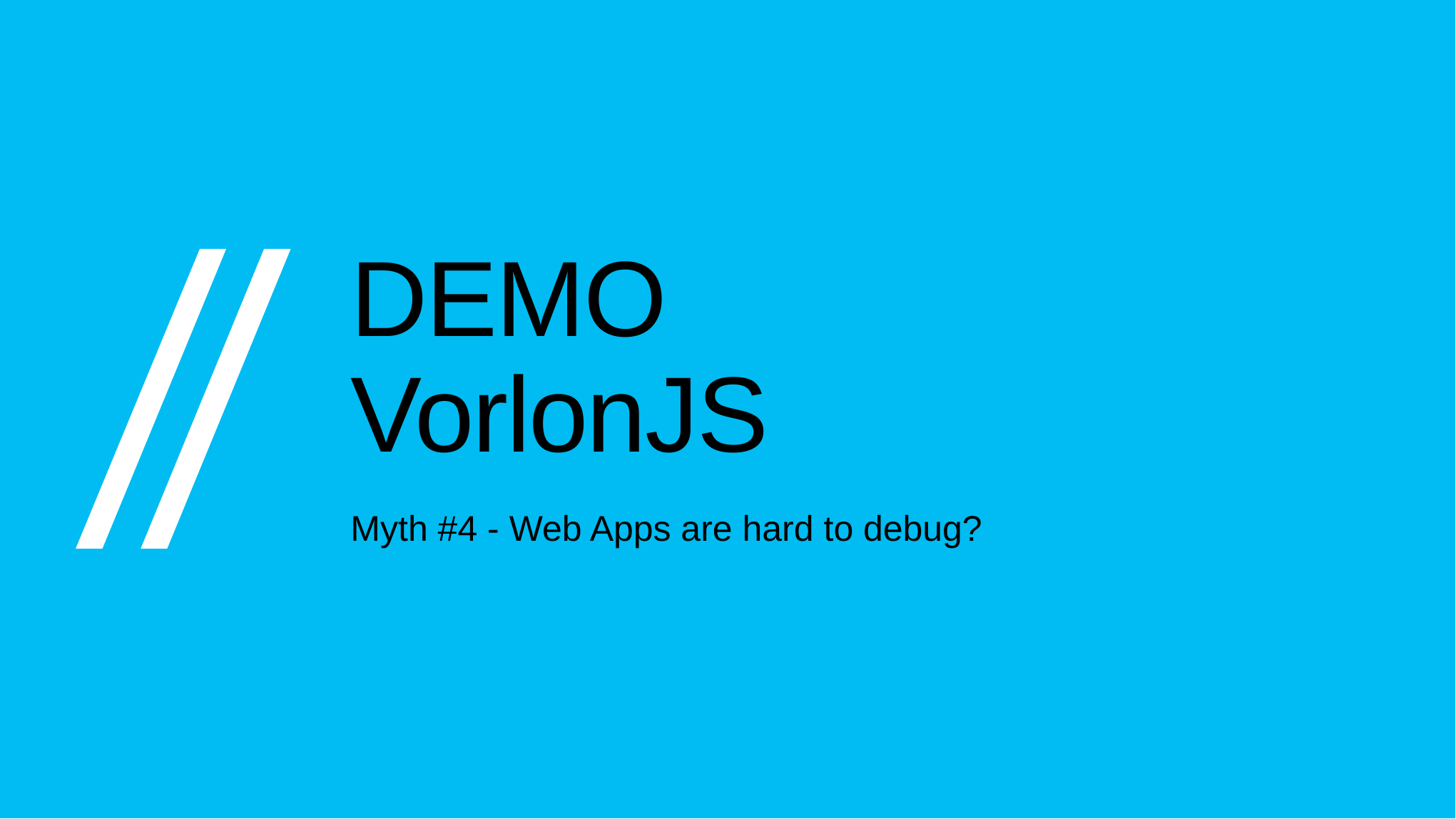

# DEMO VorlonJS
Myth #4 - Web Apps are hard to debug?